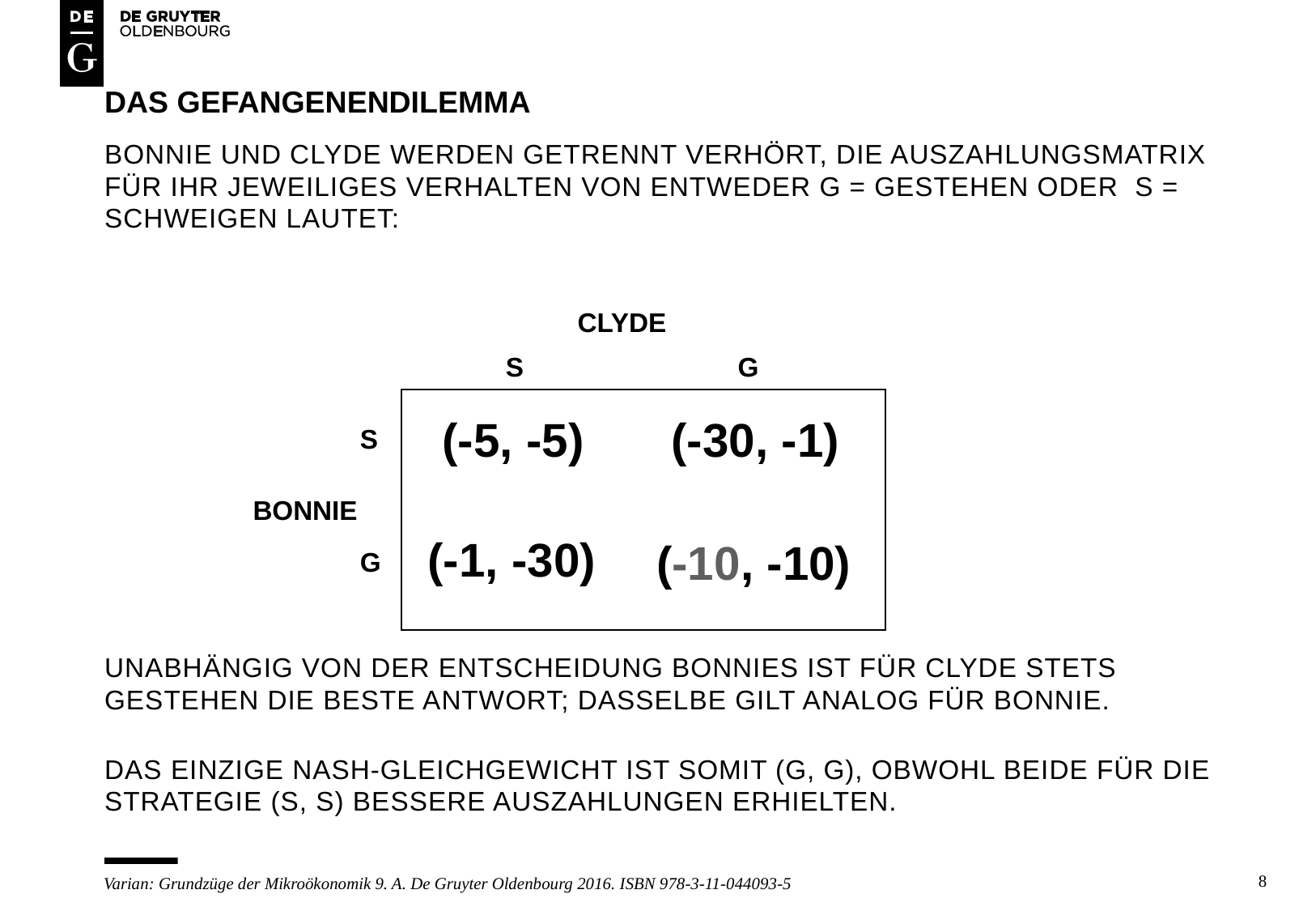

# Das gefangenendilemma
Bonnie und clyde werden getrennt verhört, die auszahlungsmatrix für ihr jeWeiliges verhalten von entweder g = gestehen oder  S = Schweigen lautet:

Unabhängig von der entscheidung bonnies ist für clyde stets gestehen die beste anTwort; dasselbe gilt analog für Bonnie.
Das einzige nash-Gleichgewicht ist somit (G, G), obwohl beide für die Strategie (S, S) bessere auszahlungEN erhielten.
CLYDE
G
S

(-5, -5)
(-30, -1)
S
BONNIE
(-1, -30)
(-10, -10)
G
8
Varian: Grundzüge der Mikroökonomik 9. A. De Gruyter Oldenbourg 2016. ISBN 978-3-11-044093-5